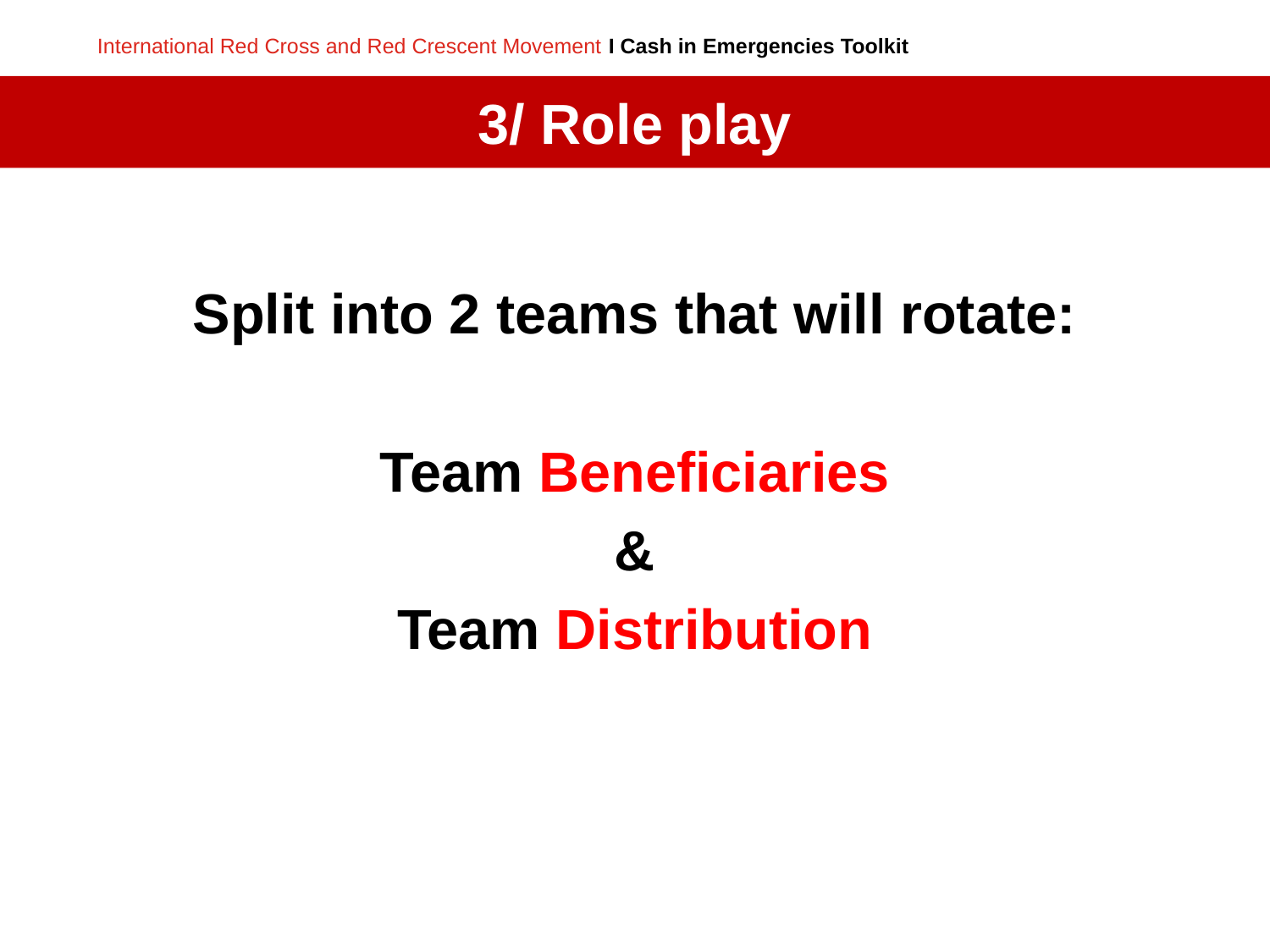

3/ Role play
Split into 2 teams that will rotate:

Team Beneficiaries
&
Team Distribution